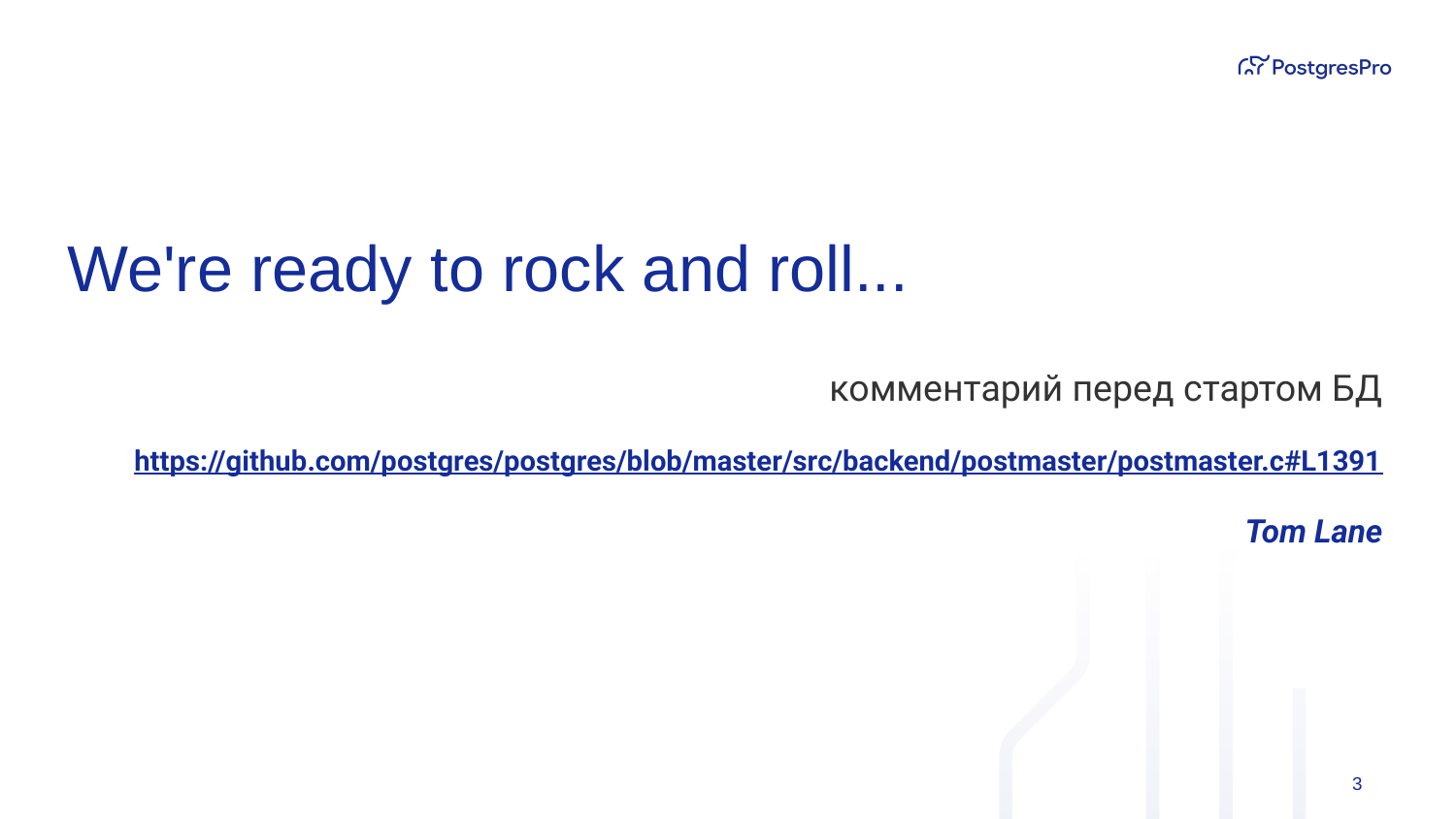

# We're ready to rock and roll...
комментарий перед стартом БД
https://github.com/postgres/postgres/blob/master/src/backend/postmaster/postmaster.c#L1391
Tom Lane
3